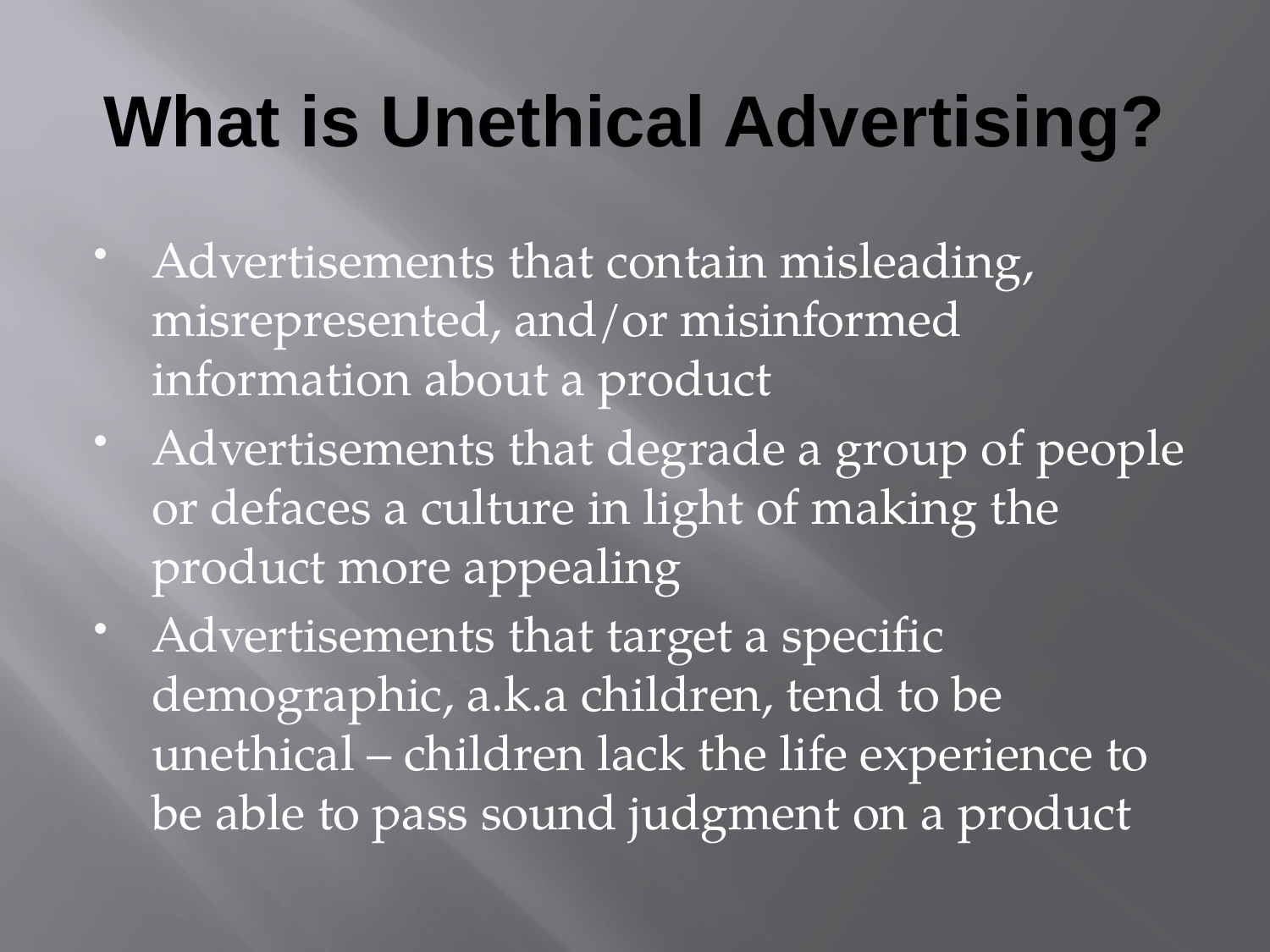

# What is Unethical Advertising?
Advertisements that contain misleading, misrepresented, and/or misinformed information about a product
Advertisements that degrade a group of people or defaces a culture in light of making the product more appealing
Advertisements that target a specific demographic, a.k.a children, tend to be unethical – children lack the life experience to be able to pass sound judgment on a product